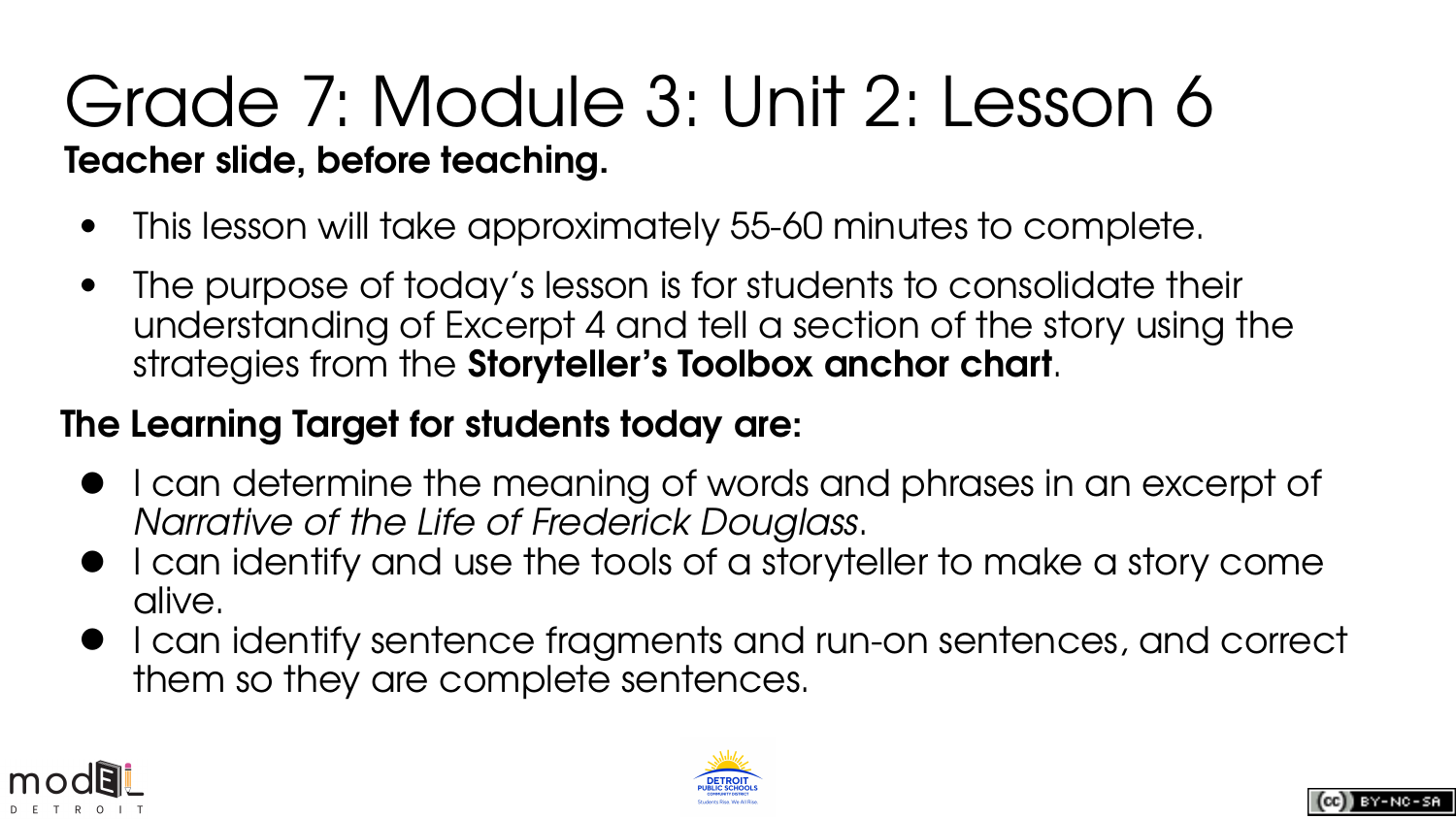

Grade 7: Module 3: Unit 2: Lesson 6
Teacher slide, before teaching.
This lesson will take approximately 55-60 minutes to complete.
The purpose of today’s lesson is for students to consolidate their understanding of Excerpt 4 and tell a section of the story using the strategies from the Storyteller’s Toolbox anchor chart.
The Learning Target for students today are:
I can determine the meaning of words and phrases in an excerpt of Narrative of the Life of Frederick Douglass.
I can identify and use the tools of a storyteller to make a story come alive.
I can identify sentence fragments and run-on sentences, and correct them so they are complete sentences.